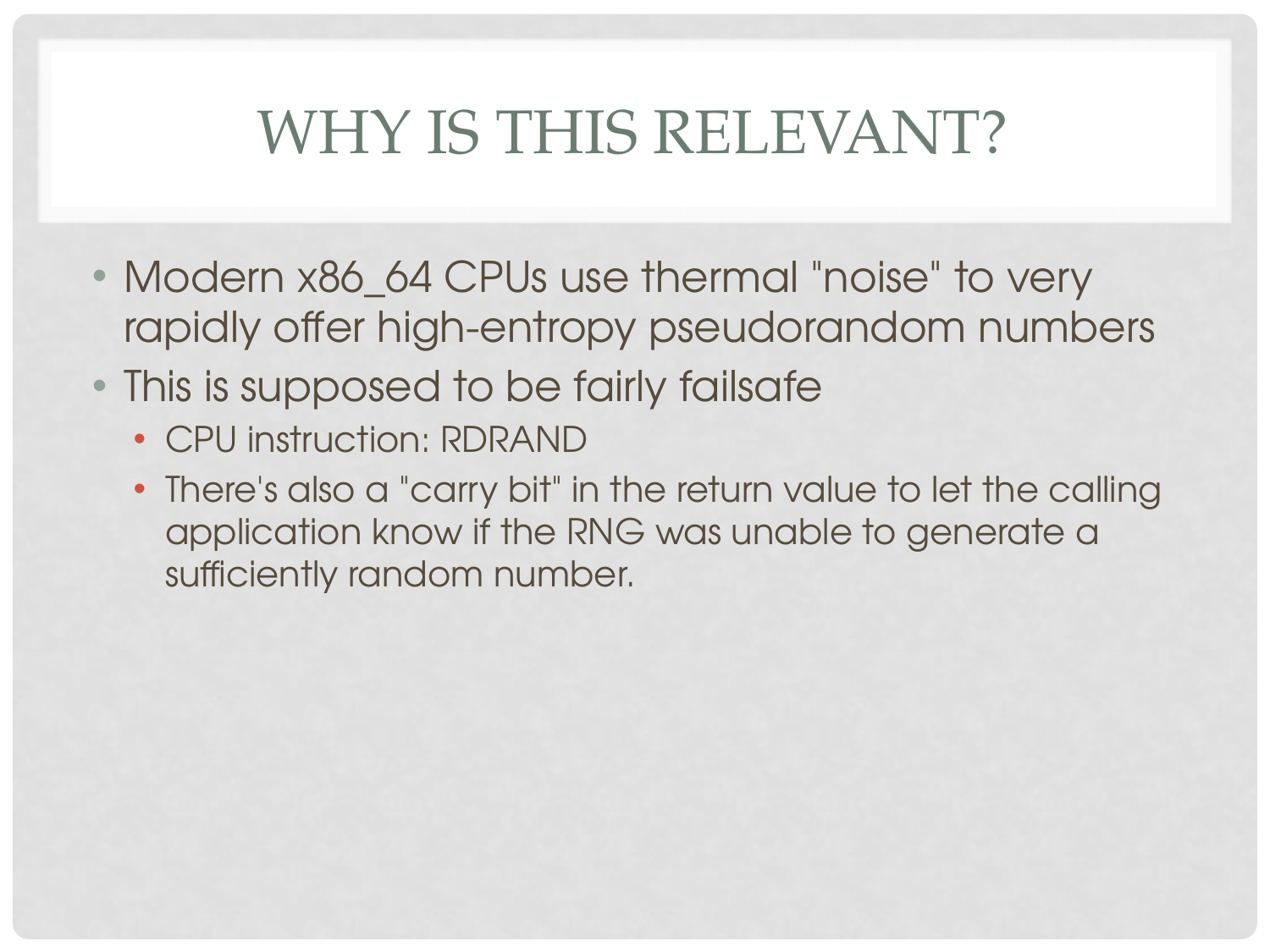

# Why is this relevant?
Modern x86_64 CPUs use thermal "noise" to very rapidly offer high-entropy pseudorandom numbers
This is supposed to be fairly failsafe
CPU instruction: RDRAND
There's also a "carry bit" in the return value to let the calling application know if the RNG was unable to generate a sufficiently random number.